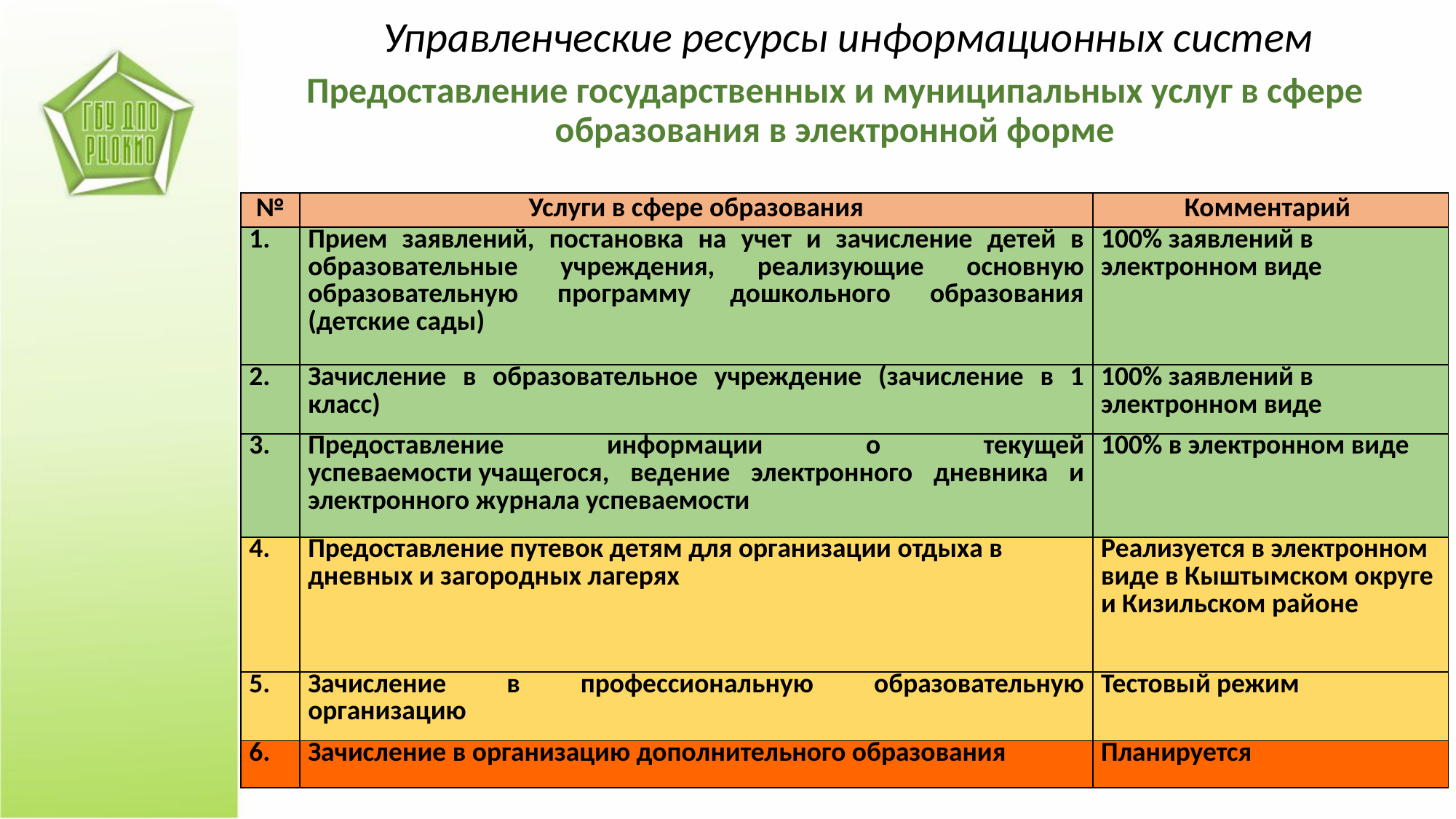

Управленческие ресурсы информационных систем
# Предоставление государственных и муниципальных услуг в сфере образования в электронной форме
| № | Услуги в сфере образования | Комментарий |
| --- | --- | --- |
| 1. | Прием заявлений, постановка на учет и зачисление детей в образовательные учреждения, реализующие основную образовательную программу дошкольного образования (детские сады) | 100% заявлений в электронном виде |
| 2. | Зачисление в образовательное учреждение (зачисление в 1 класс) | 100% заявлений в электронном виде |
| 3. | Предоставление информации о текущей успеваемости учащегося, ведение электронного дневника и электронного журнала успеваемости | 100% в электронном виде |
| 4. | Предоставление путевок детям для организации отдыха в дневных и загородных лагерях | Реализуется в электронном виде в Кыштымском округе и Кизильском районе |
| 5. | Зачисление в профессиональную образовательную организацию | Тестовый режим |
| 6. | Зачисление в организацию дополнительного образования | Планируется |